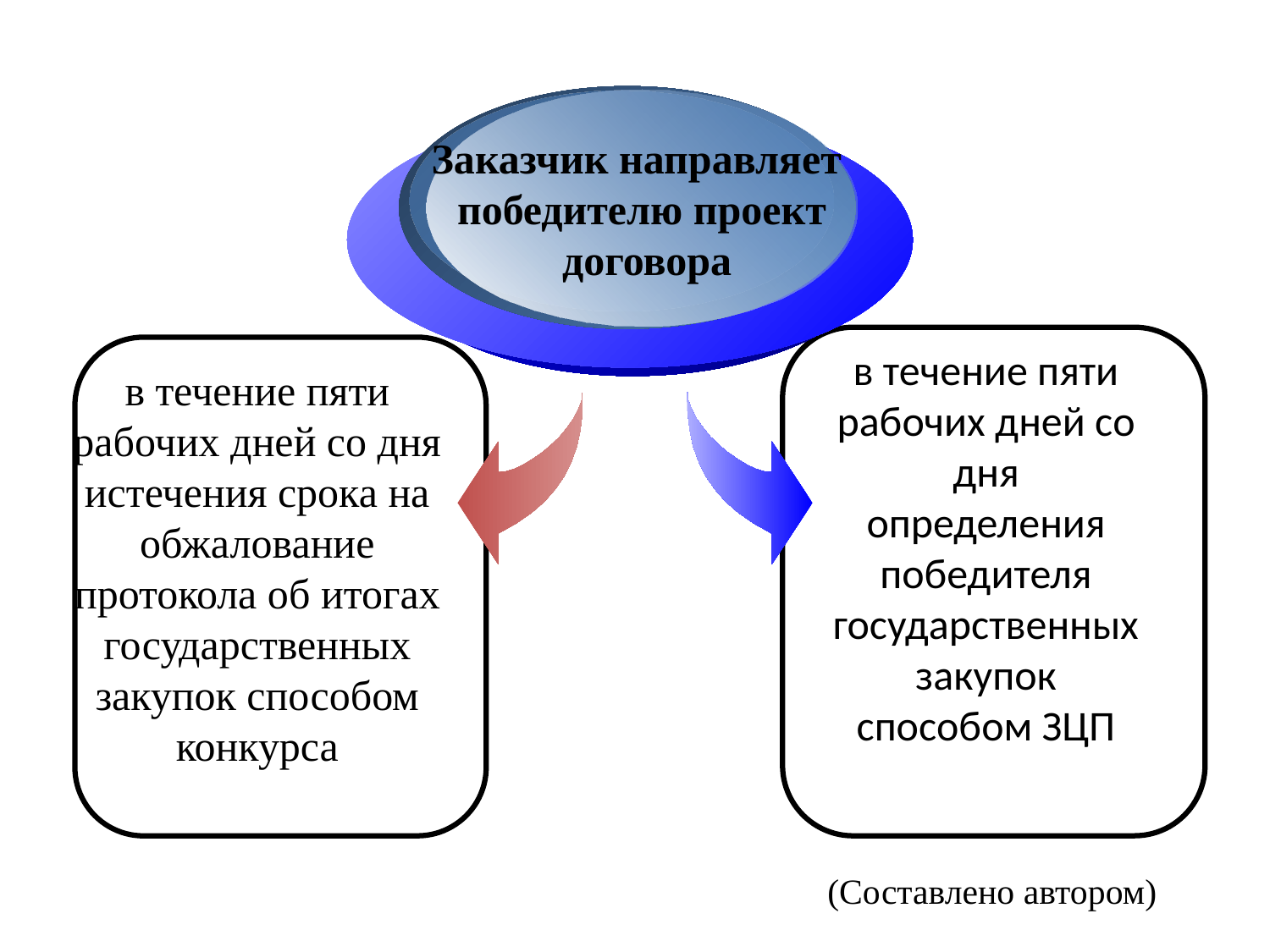

Заказчик направляет
победителю проект
 договора

в течение пяти рабочих дней со дня определения победителя государственных закупок способом ЗЦП
в течение пяти рабочих дней со дня истечения срока на обжалование протокола об итогах государственных закупок способом конкурса

Уровень ПТ измеряется
2 показателями:

(Составлено автором)